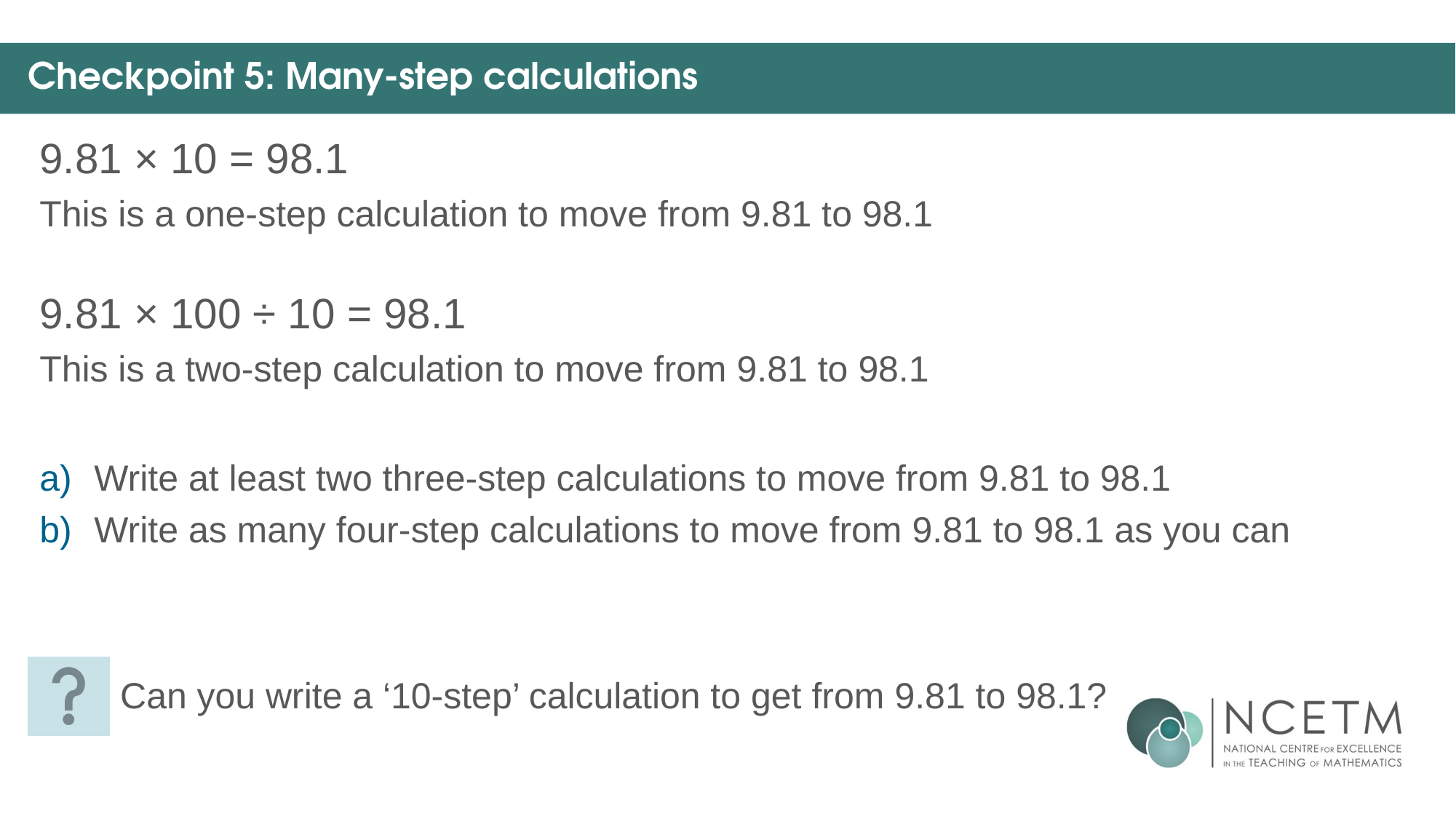

Checkpoint 5: Many-step calculations
9.81 × 10 = 98.1
This is a one-step calculation to move from 9.81 to 98.1

9.81 × 100 ÷ 10 = 98.1
This is a two-step calculation to move from 9.81 to 98.1

Write at least two three-step calculations to move from 9.81 to 98.1
Write as many four-step calculations to move from 9.81 to 98.1 as you can

Can you write a ‘10-step’ calculation to get from 9.81 to 98.1?